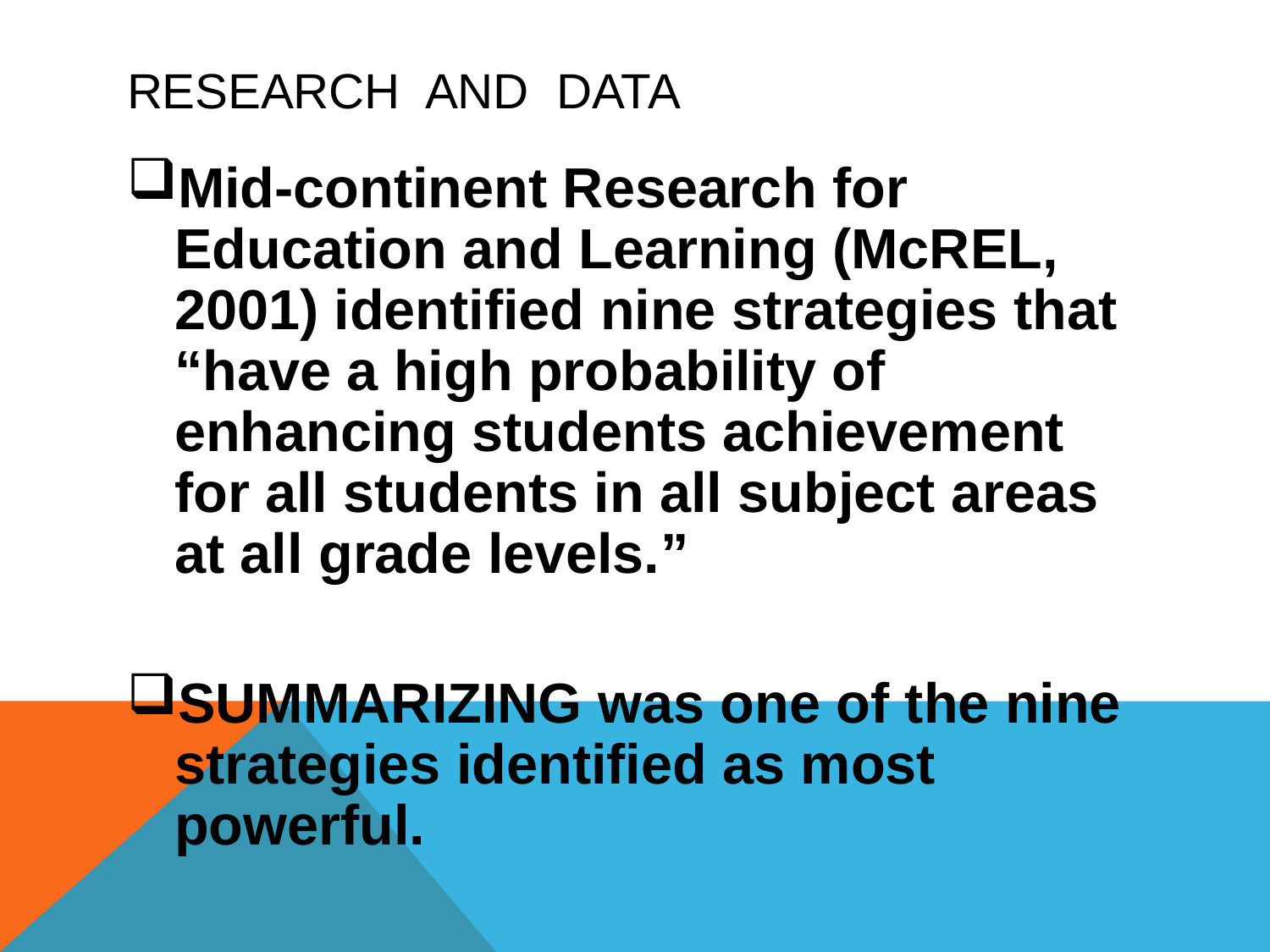

# Research  and  Data
Mid-continent Research for Education and Learning (McREL, 2001) identified nine strategies that “have a high probability of enhancing students achievement for all students in all subject areas at all grade levels.”

SUMMARIZING was one of the nine strategies identified as most powerful.